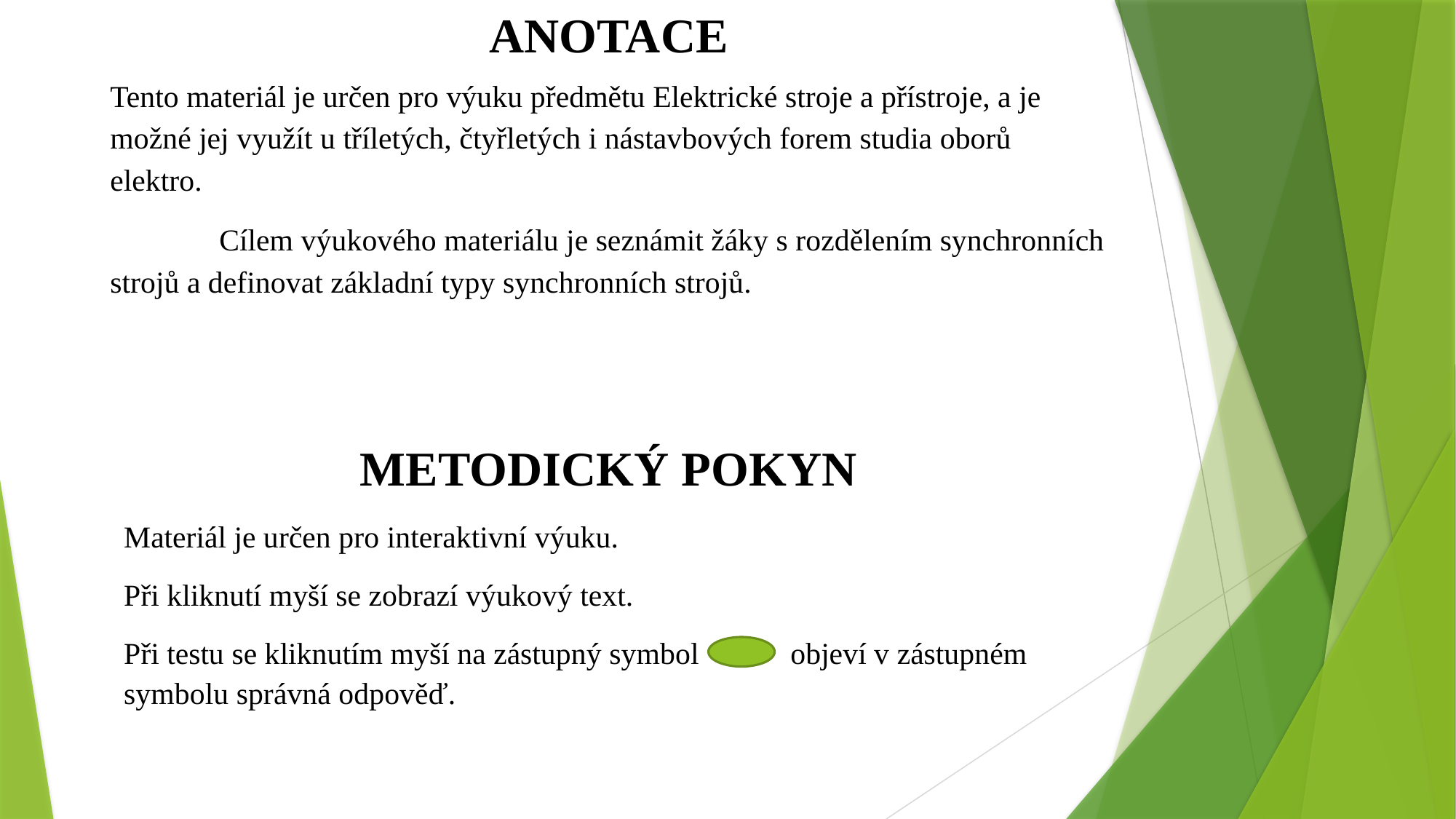

ANOTACE
Tento materiál je určen pro výuku předmětu Elektrické stroje a přístroje, a je možné jej využít u tříletých, čtyřletých i nástavbových forem studia oborů elektro.
	Cílem výukového materiálu je seznámit žáky s rozdělením synchronních strojů a definovat základní typy synchronních strojů.

METODICKÝ POKYN
Materiál je určen pro interaktivní výuku.
Při kliknutí myší se zobrazí výukový text.
Při testu se kliknutím myší na zástupný symbol            objeví v zástupném symbolu správná odpověď.